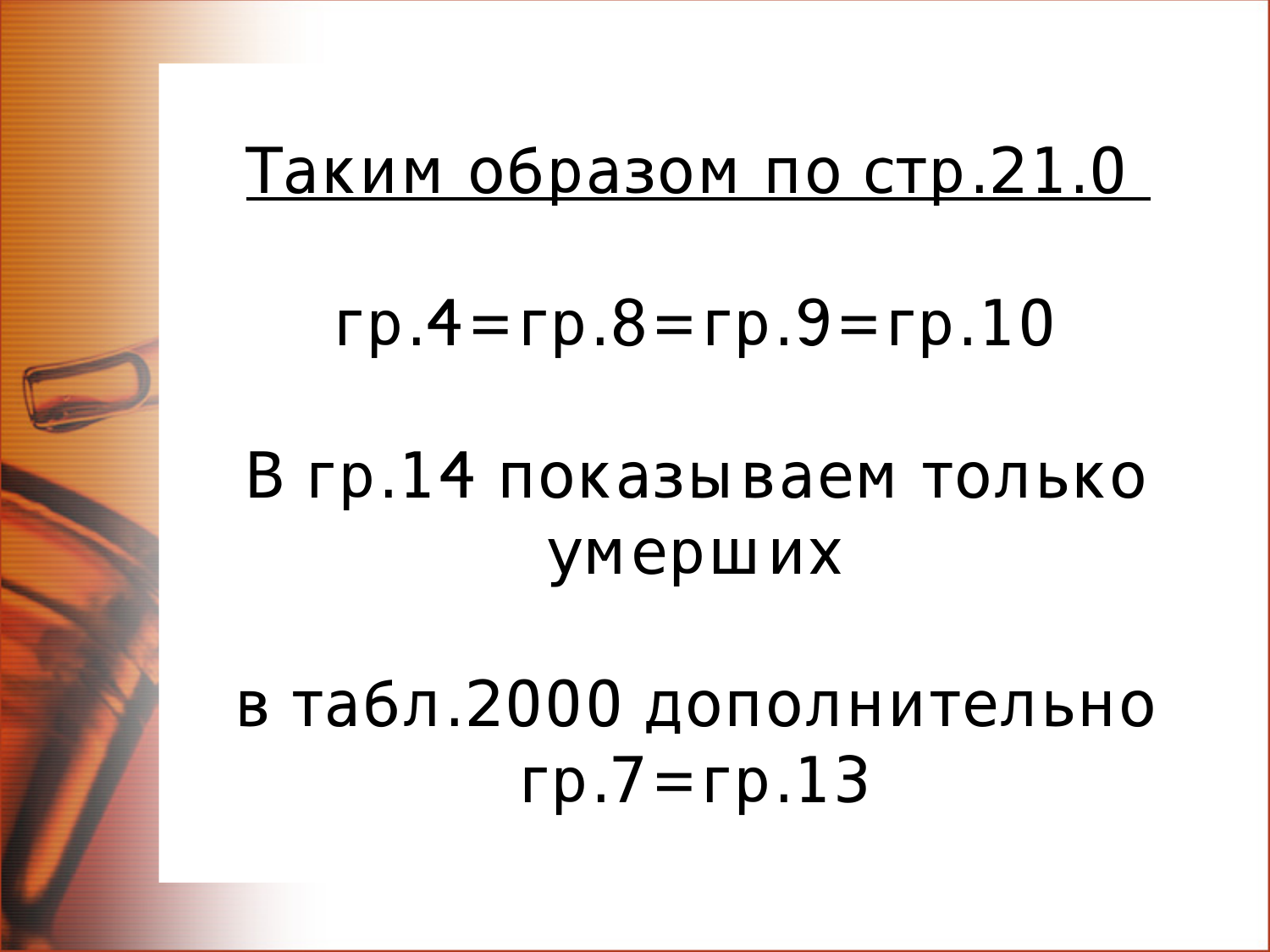

# Таким образом по стр.21.0 гр.4=гр.8=гр.9=гр.10 В гр.14 показываем только умерших в табл.2000 дополнительно гр.7=гр.13